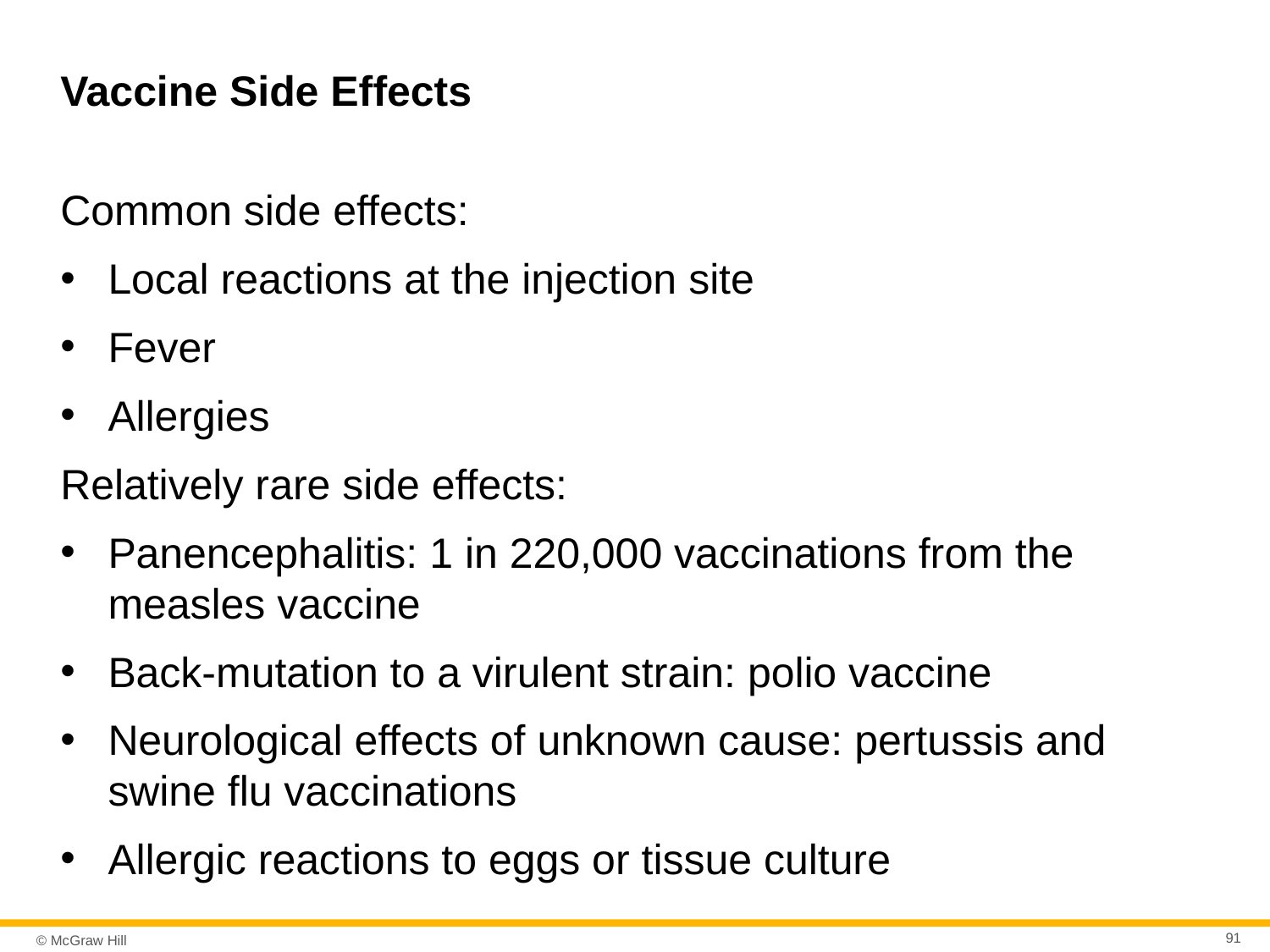

# Vaccine Side Effects
Common side effects:
Local reactions at the injection site
Fever
Allergies
Relatively rare side effects:
Panencephalitis: 1 in 220,000 vaccinations from the measles vaccine
Back-mutation to a virulent strain: polio vaccine
Neurological effects of unknown cause: pertussis and swine flu vaccinations
Allergic reactions to eggs or tissue culture